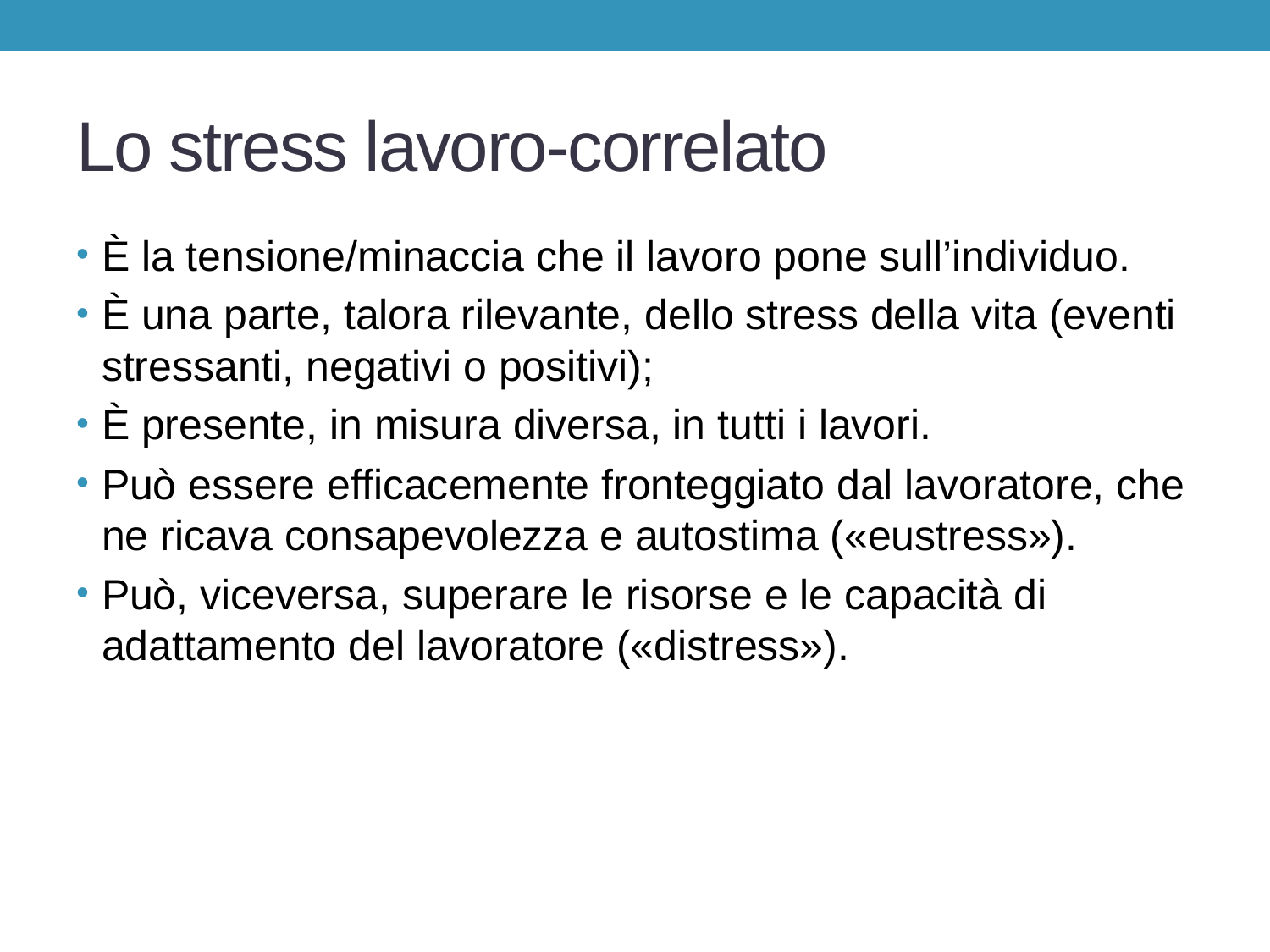

# Lo stress lavoro-correlato
È la tensione/minaccia che il lavoro pone sull’individuo.
È una parte, talora rilevante, dello stress della vita (eventi stressanti, negativi o positivi);
È presente, in misura diversa, in tutti i lavori.
Può essere efficacemente fronteggiato dal lavoratore, che ne ricava consapevolezza e autostima («eustress»).
Può, viceversa, superare le risorse e le capacità di adattamento del lavoratore («distress»).